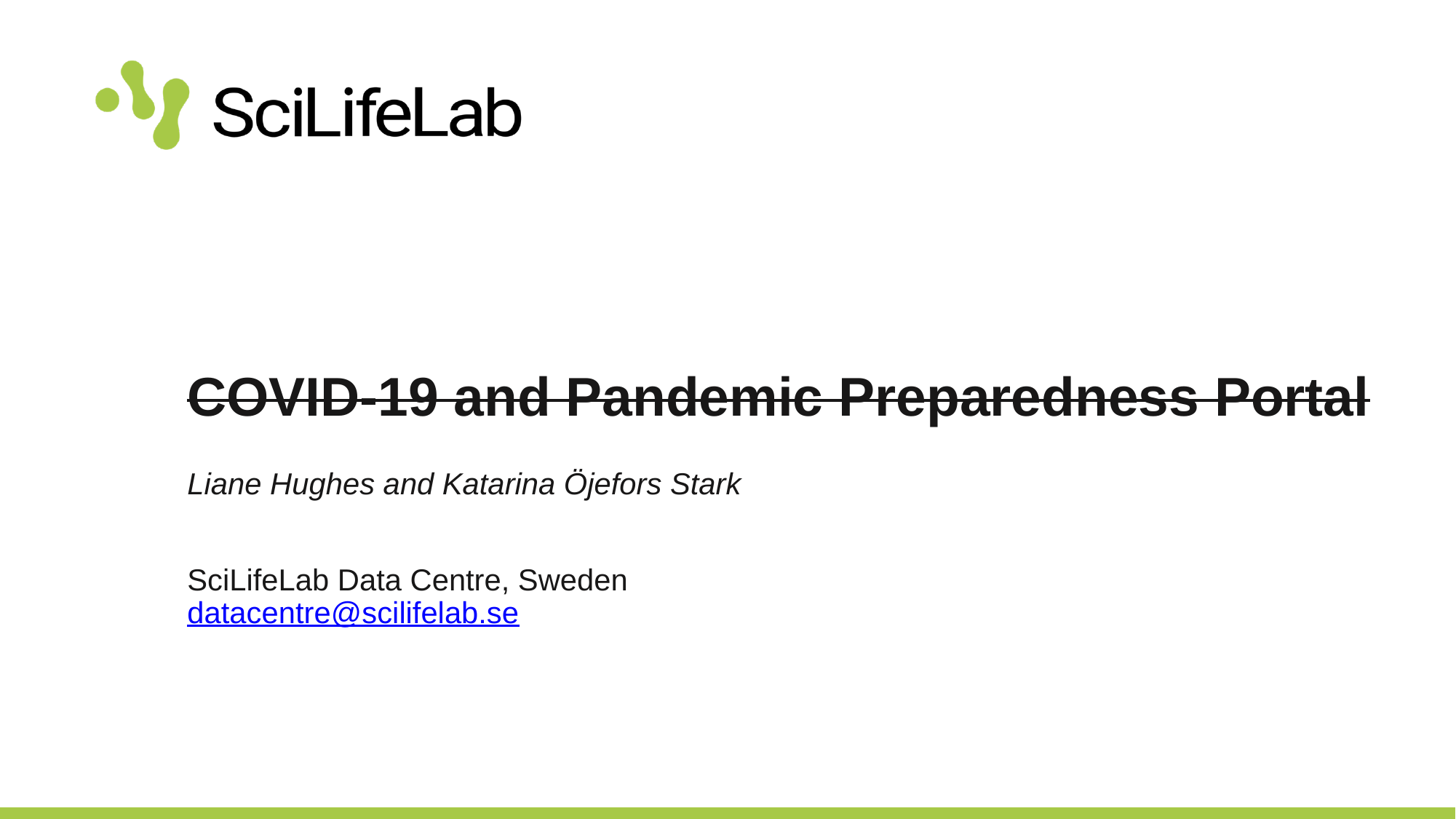

# COVID-19 and Pandemic Preparedness Portal
Liane Hughes and Katarina Öjefors Stark

SciLifeLab Data Centre, Sweden
datacentre@scilifelab.se